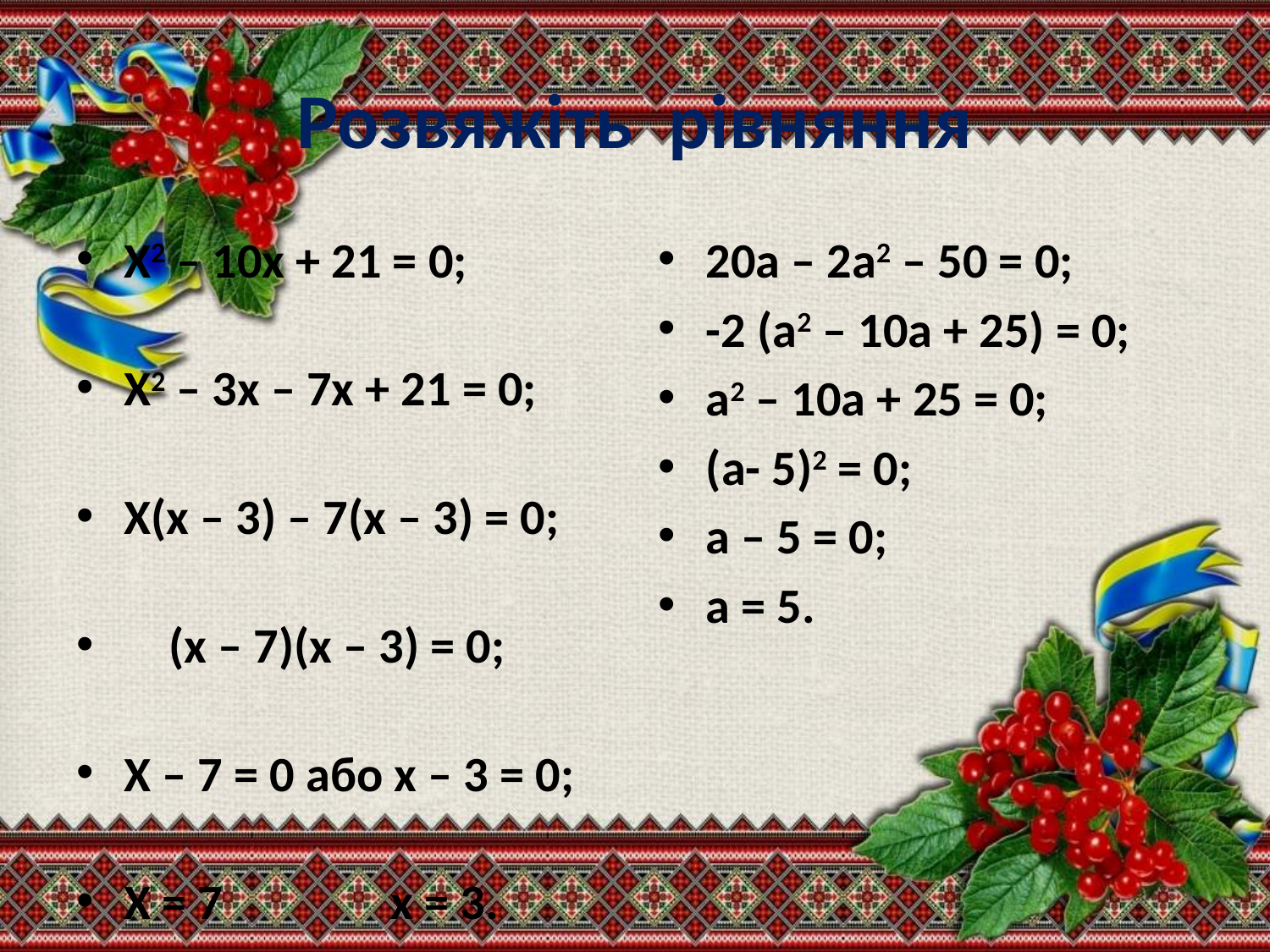

# Розвяжіть  рівняння
Х2 – 10х + 21 = 0;
Х2 – 3х – 7х + 21 = 0;
Х(х – 3) – 7(х – 3) = 0;
    (х – 7)(х – 3) = 0;
Х – 7 = 0 або х – 3 = 0;
Х = 7               х = 3.

Відповідь : 735 м.
20а – 2а2 – 50 = 0;
-2 (а2 – 10а + 25) = 0;
а2 – 10а + 25 = 0;
(а- 5)2 = 0;
а – 5 = 0;
а = 5.